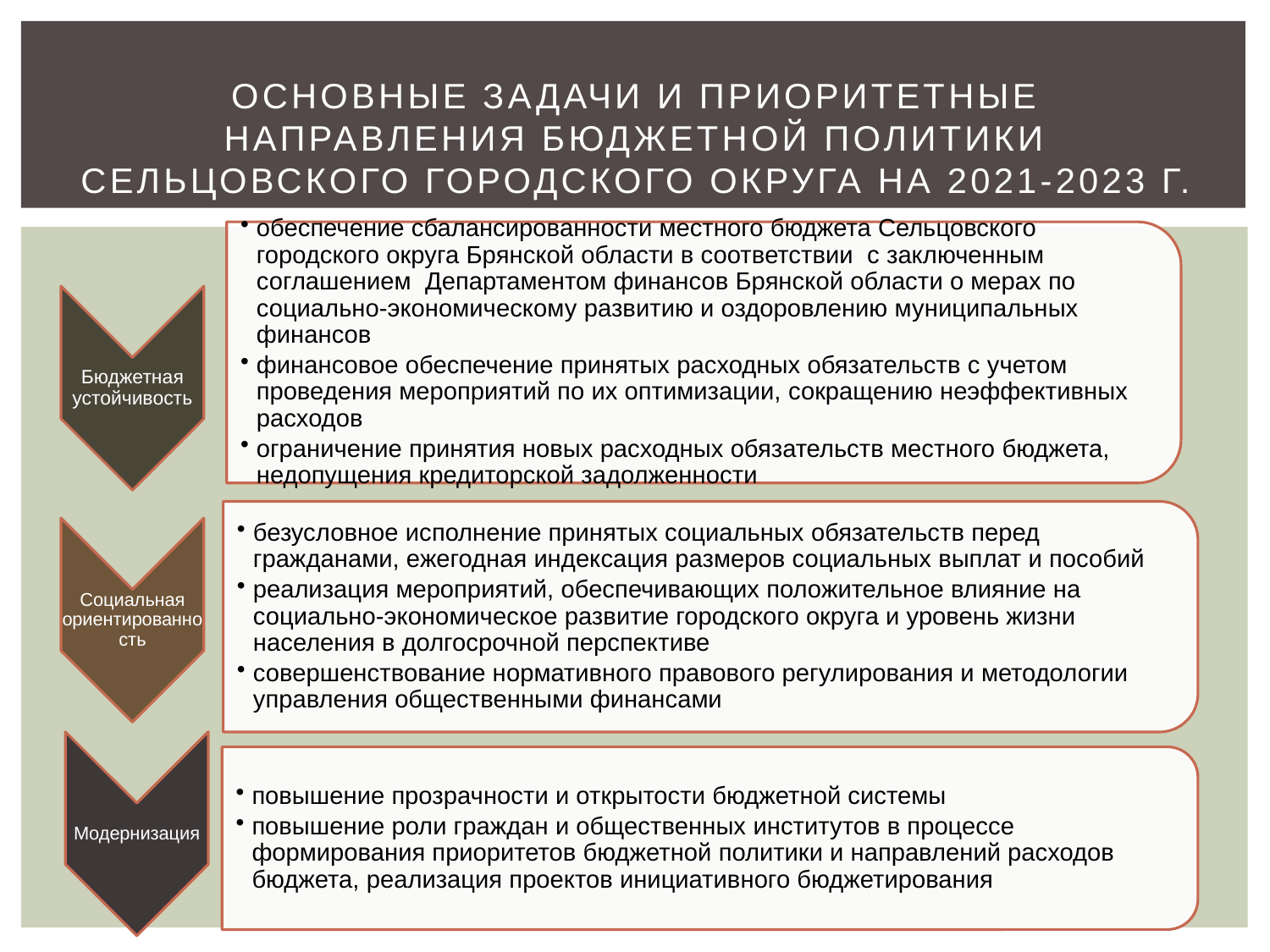

# Основные задачи и приоритетные направления бюджетной политики Сельцовского городского округа на 2021-2023 г.
Бюджетная устойчивость
обеспечение сбалансированности местного бюджета Сельцовского городского округа Брянской области в соответствии  с заключенным соглашением  Департаментом финансов Брянской области о мерах по социально-экономическому развитию и оздоровлению муниципальных финансов
финансовое обеспечение принятых расходных обязательств с учетом проведения мероприятий по их оптимизации, сокращению неэффективных расходов
ограничение принятия новых расходных обязательств местного бюджета, недопущения кредиторской задолженности
Социальная ориентированность
безусловное исполнение принятых социальных обязательств перед гражданами, ежегодная индексация размеров социальных выплат и пособий
реализация мероприятий, обеспечивающих положительное влияние на социально-экономическое развитие городского округа и уровень жизни населения в долгосрочной перспективе
совершенствование нормативного правового регулирования и методологии управления общественными финансами
Модернизация
повышение прозрачности и открытости бюджетной системы
повышение роли граждан и общественных институтов в процессе формирования приоритетов бюджетной политики и направлений расходов бюджета, реализация проектов инициативного бюджетирования